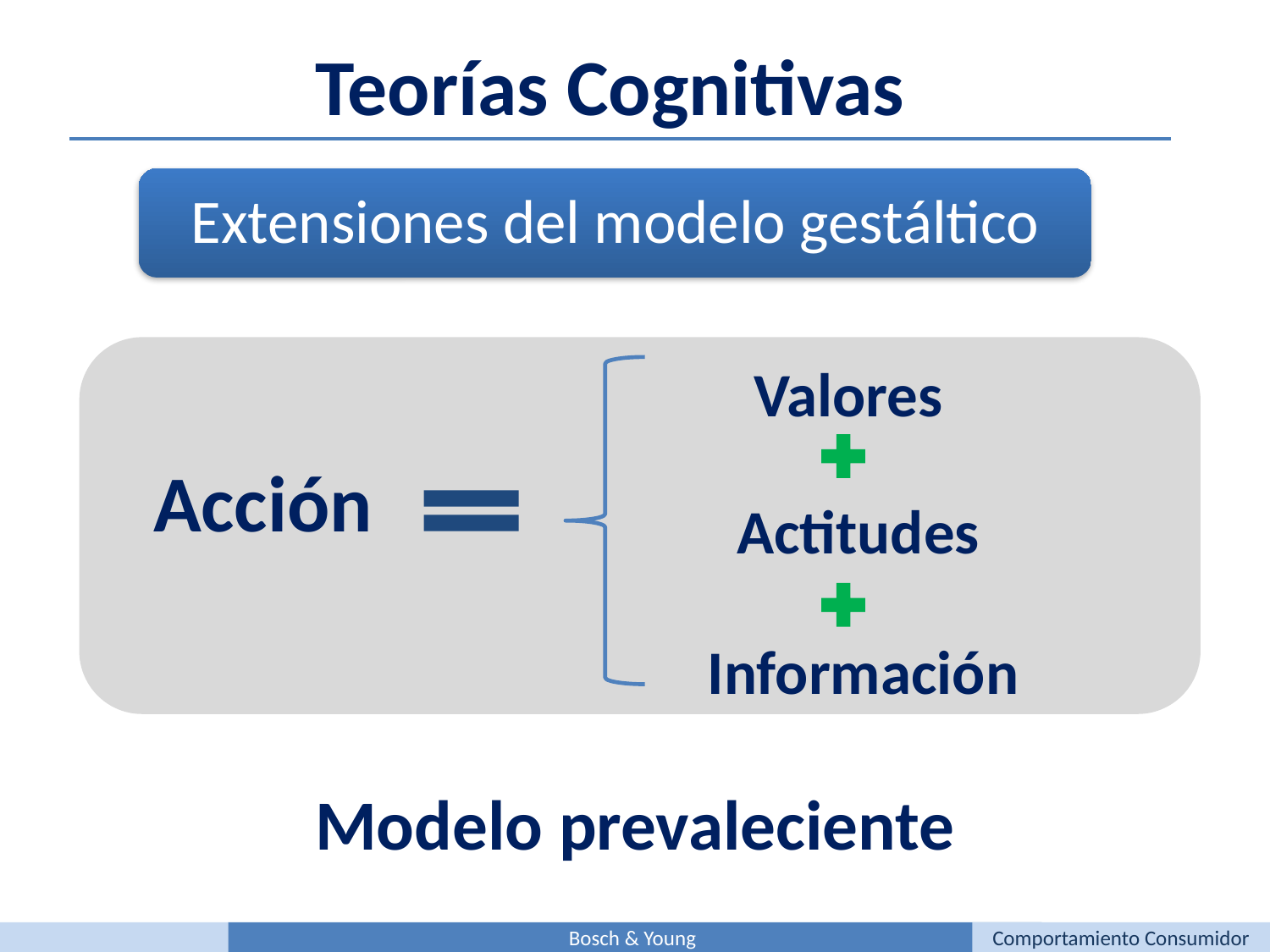

Teorías Cognitivas
Extensiones del modelo gestáltico

Valores

Acción

Actitudes

Información
Modelo prevaleciente

Bosch & Young
Comportamiento Consumidor